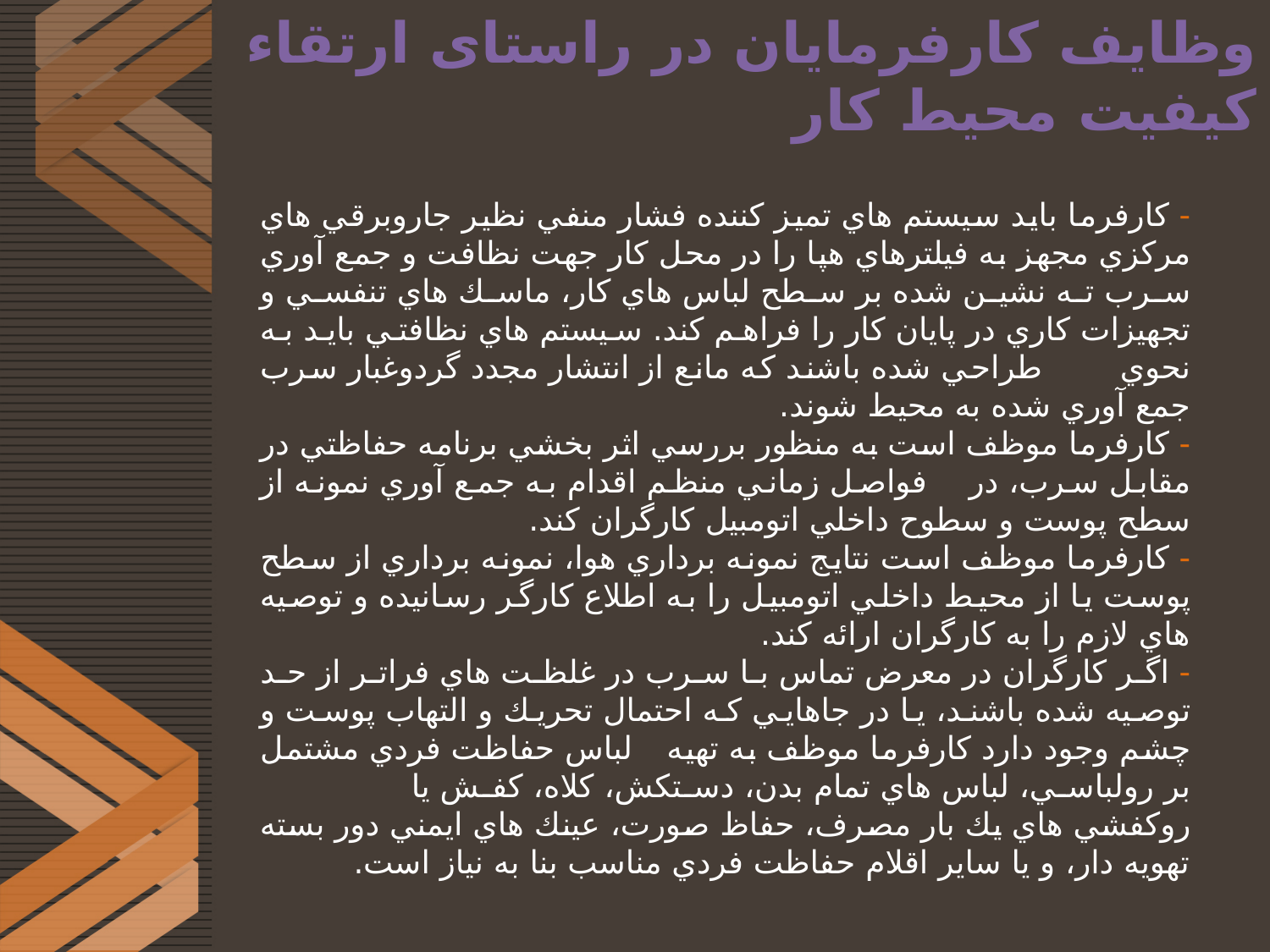

# وظایف کارفرمایان در راستای ارتقاء کیفیت محیط کار
- كارفرما بايد سيستم هاي تميز كننده فشار منفي نظير جاروبرقي هاي مركزي مجهز به فيلترهاي هپا را در محل كار جهت نظافت و جمع آوري سرب ته نشين شده بر سطح لباس هاي كار، ماسك هاي تنفسي و تجهيزات كاري در پايان كار را فراهم كند. سيستم هاي نظافتي بايد به نحوي      طراحي شده باشند كه مانع از انتشار مجدد گردوغبار سرب جمع آوري شده به محيط شوند.
- كارفرما موظف است به منظور بررسي اثر بخشي برنامه حفاظتي در مقابل سرب، در   فواصل زماني منظم اقدام به جمع آوري نمونه از سطح پوست و سطوح داخلي اتومبيل كارگران كند.
- كارفرما موظف است نتايج نمونه برداري هوا، نمونه برداري از سطح پوست يا از محيط داخلي اتومبيل را به اطلاع كارگر رسانيده و توصيه هاي لازم را به كارگران ارائه كند.
- اگر كارگران در معرض تماس با سرب در غلظت هاي فراتر از حد توصيه شده باشند، يا در جاهايي كه احتمال تحريك و التهاب پوست و چشم وجود دارد كارفرما موظف به تهيه   لباس حفاظت فردي مشتمل بر رولباسي، لباس هاي تمام بدن، دستکش، كلاه، كفش يا        روكفشي هاي يك بار مصرف، حفاظ صورت، عينك هاي ايمني دور بسته تهويه دار، و يا ساير اقلام حفاظت فردي مناسب بنا به نياز است.